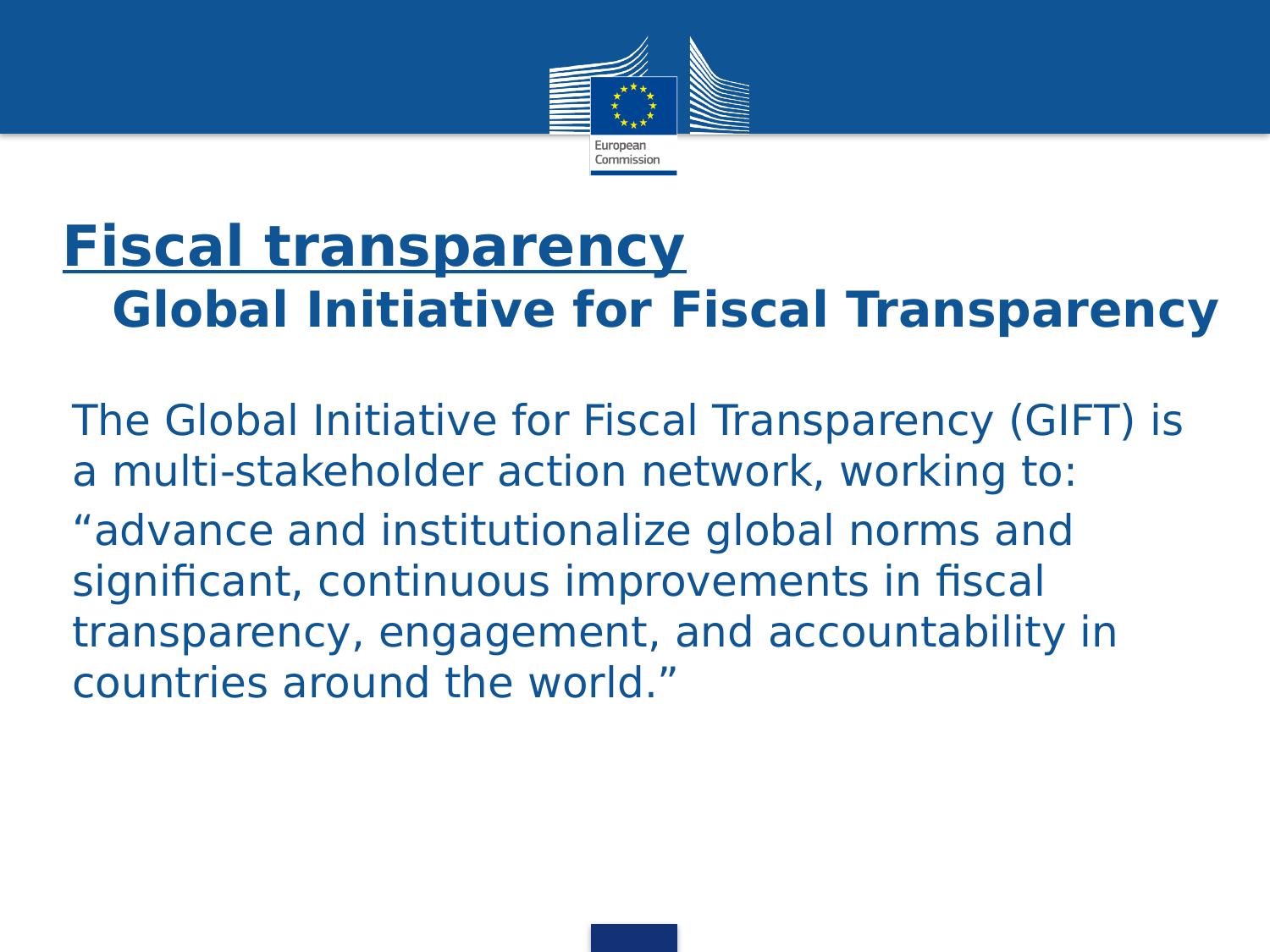

# Fiscal transparency Global Initiative for Fiscal Transparency
The Global Initiative for Fiscal Transparency (GIFT) is a multi-stakeholder action network, working to:
“advance and institutionalize global norms and significant, continuous improvements in fiscal transparency, engagement, and accountability in countries around the world.”